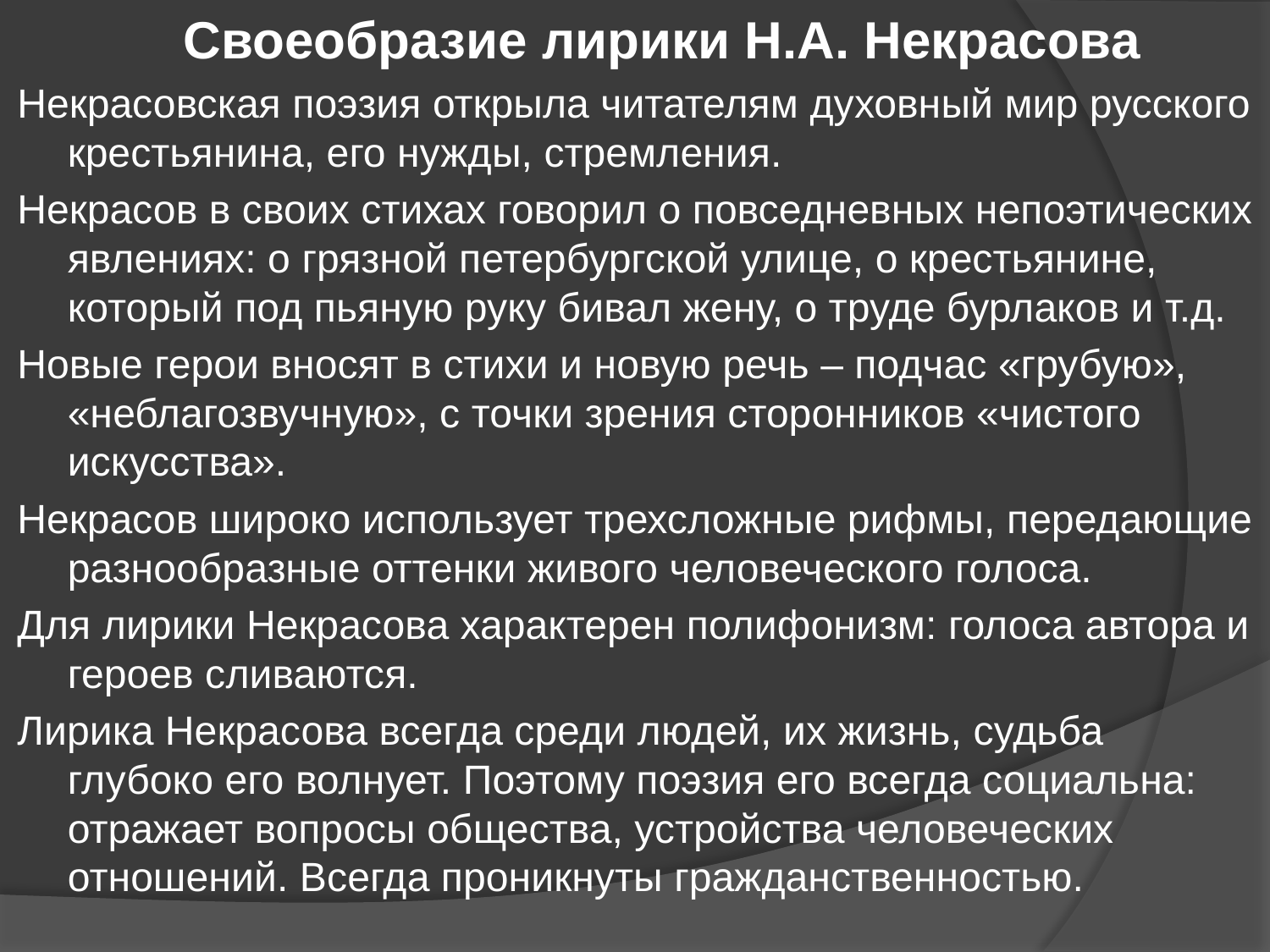

Своеобразие лирики Н.А. Некрасова
Некрасовская поэзия открыла читателям духовный мир русского крестьянина, его нужды, стремления.
Некрасов в своих стихах говорил о повседневных непоэтических явлениях: о грязной петербургской улице, о крестьянине, который под пьяную руку бивал жену, о труде бурлаков и т.д.
Новые герои вносят в стихи и новую речь – подчас «грубую», «неблагозвучную», с точки зрения сторонников «чистого искусства».
Некрасов широко использует трехсложные рифмы, передающие разнообразные оттенки живого человеческого голоса.
Для лирики Некрасова характерен полифонизм: голоса автора и героев сливаются.
Лирика Некрасова всегда среди людей, их жизнь, судьба глубоко его волнует. Поэтому поэзия его всегда социальна: отражает вопросы общества, устройства человеческих отношений. Всегда проникнуты гражданственностью.